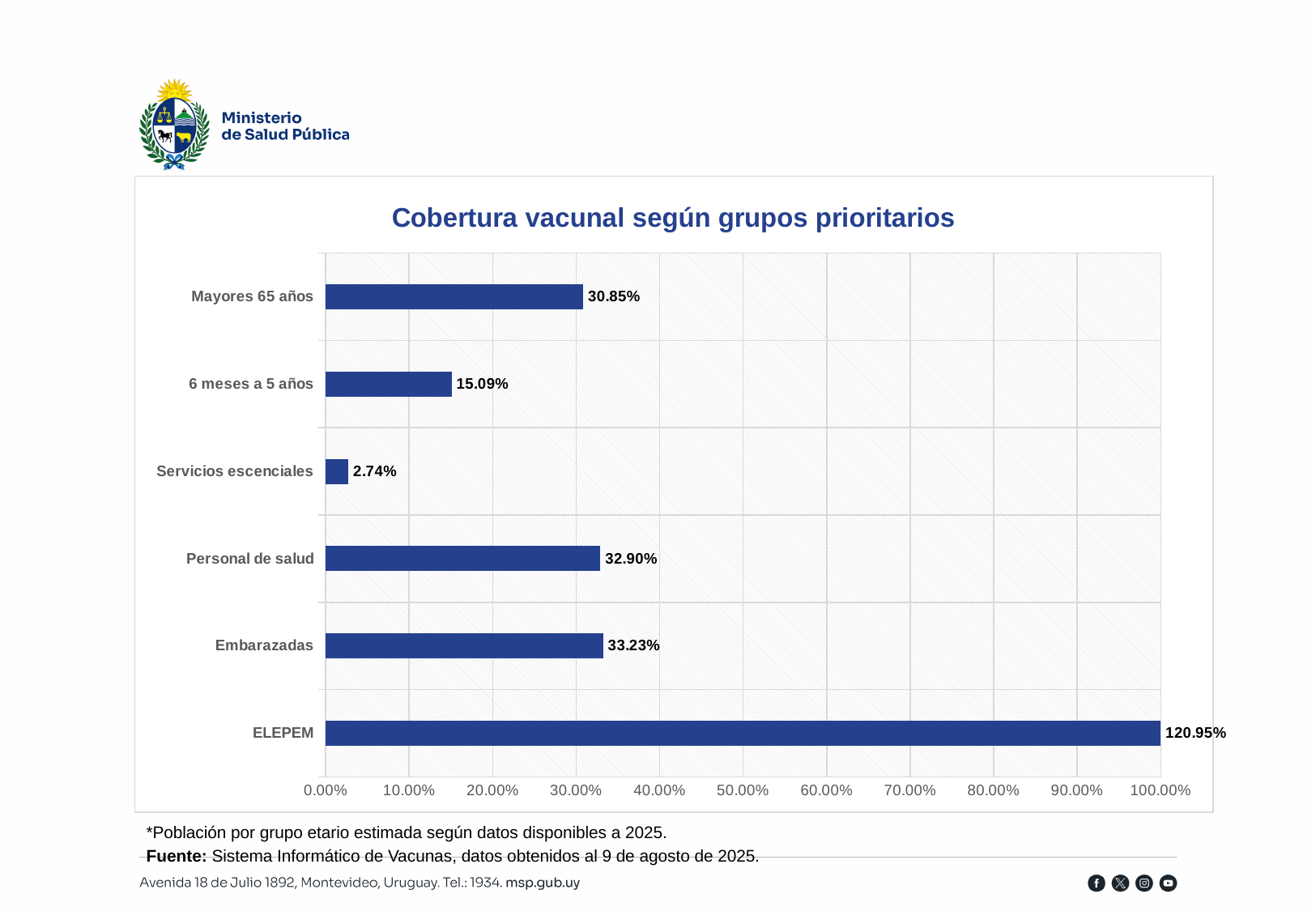

### Chart: Cobertura vacunal según grupos prioritarios

| Category | Cobertura |
|---|---|
| ELEPEM | 1.2095333333333333 |
| Embarazadas | 0.33227979274611397 |
| Personal de salud | 0.32903667804265363 |
| Servicios escenciales | 0.027402251482561063 |
| 6 meses a 5 años | 0.1508983279675979 |
| Mayores 65 años | 0.3084901400716815 |
*Población por grupo etario estimada según datos disponibles a 2025.
Fuente: Sistema Informático de Vacunas, datos obtenidos al 9 de agosto de 2025.